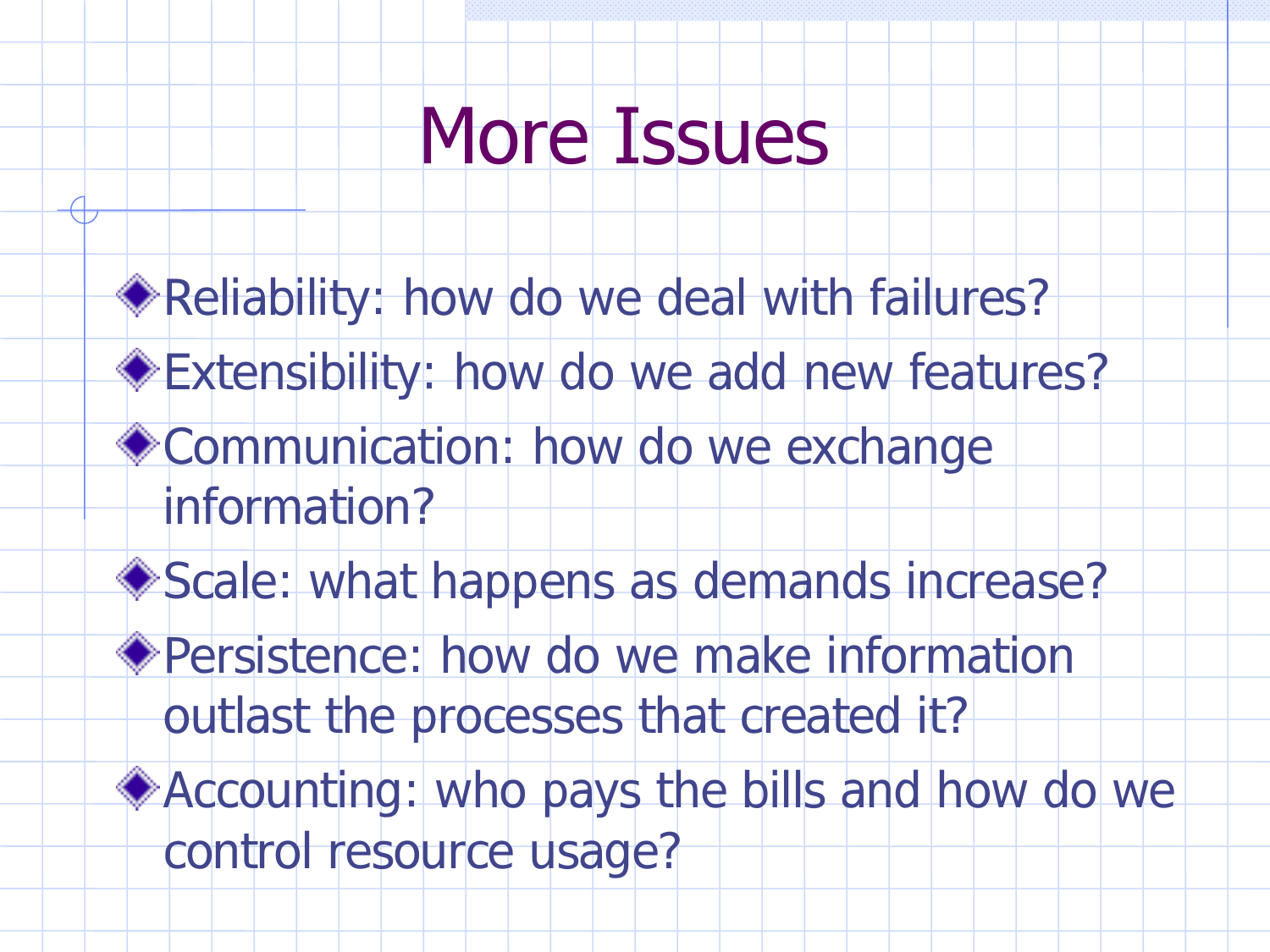

# More Issues
Reliability: how do we deal with failures?
Extensibility: how do we add new features?
Communication: how do we exchange information?
Scale: what happens as demands increase?
Persistence: how do we make information outlast the processes that created it?
Accounting: who pays the bills and how do we control resource usage?